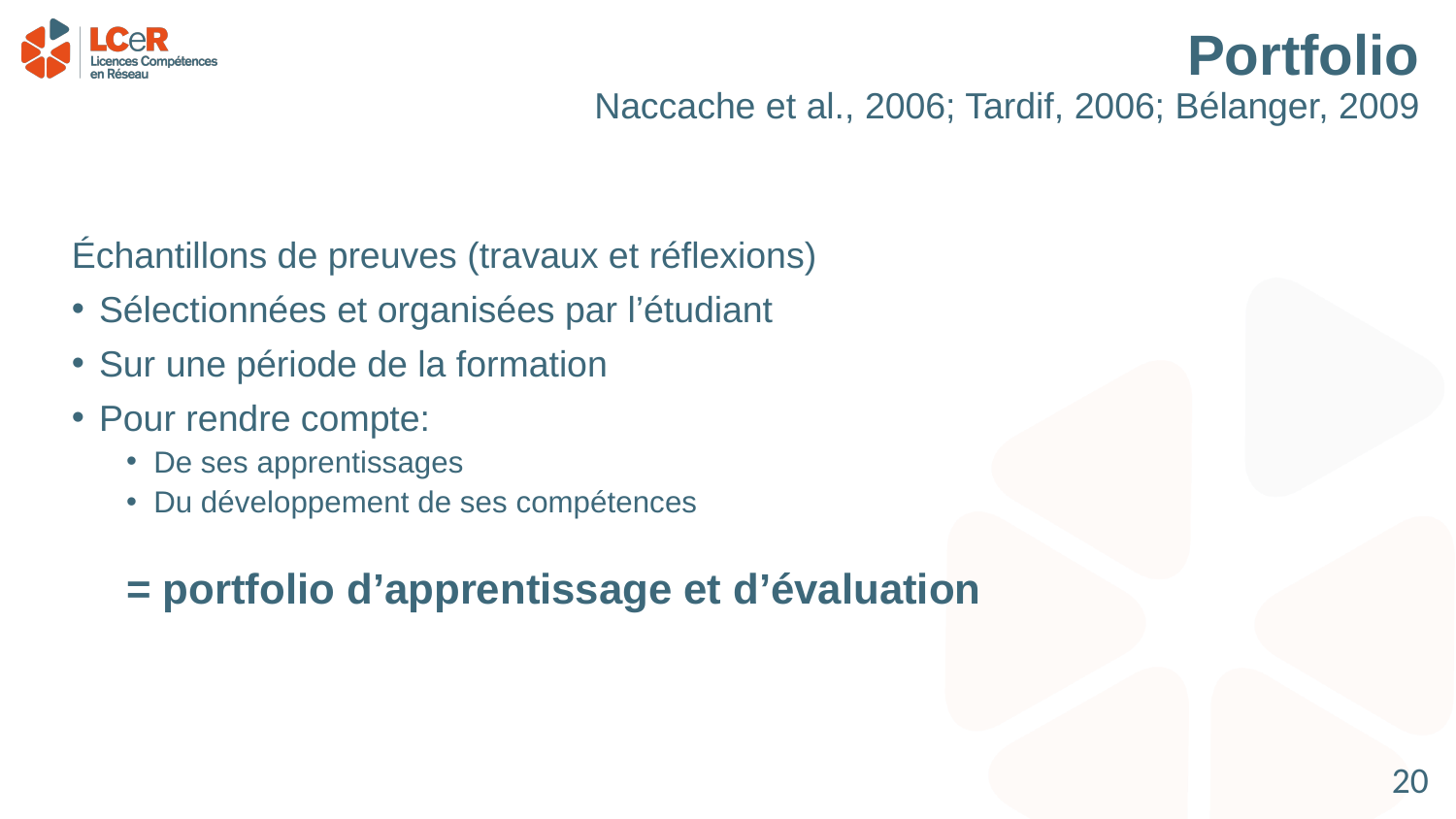

# Portfolio Naccache et al., 2006; Tardif, 2006; Bélanger, 2009
Échantillons de preuves (travaux et réflexions)
Sélectionnées et organisées par l’étudiant
Sur une période de la formation
Pour rendre compte:
De ses apprentissages
Du développement de ses compétences

= portfolio d’apprentissage et d’évaluation